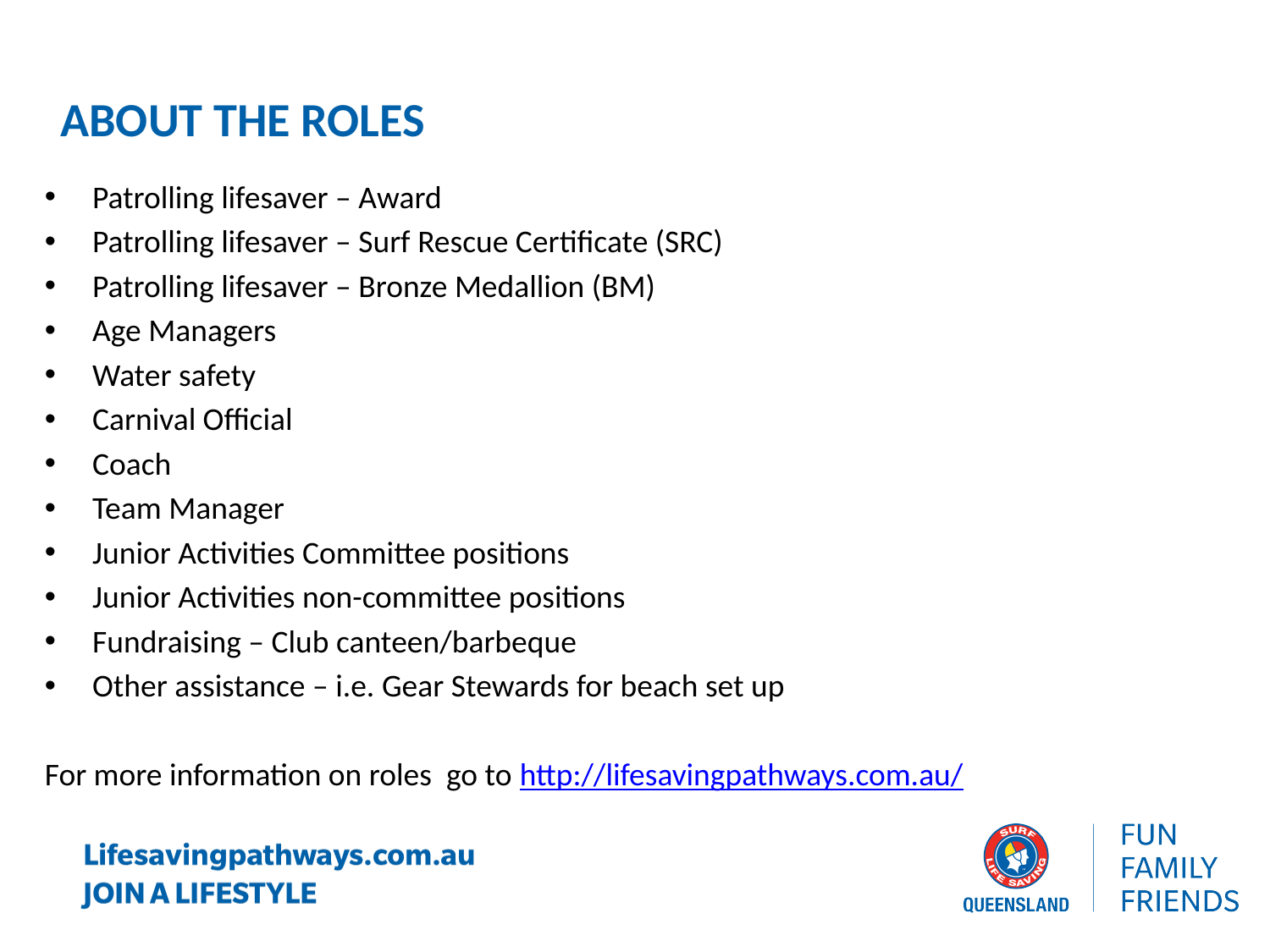

About the roles
Patrolling lifesaver – Award
Patrolling lifesaver – Surf Rescue Certificate (SRC)
Patrolling lifesaver – Bronze Medallion (BM)
Age Managers
Water safety
Carnival Official
Coach
Team Manager
Junior Activities Committee positions
Junior Activities non-committee positions
Fundraising – Club canteen/barbeque
Other assistance – i.e. Gear Stewards for beach set up

For more information on roles  go to http://lifesavingpathways.com.au/